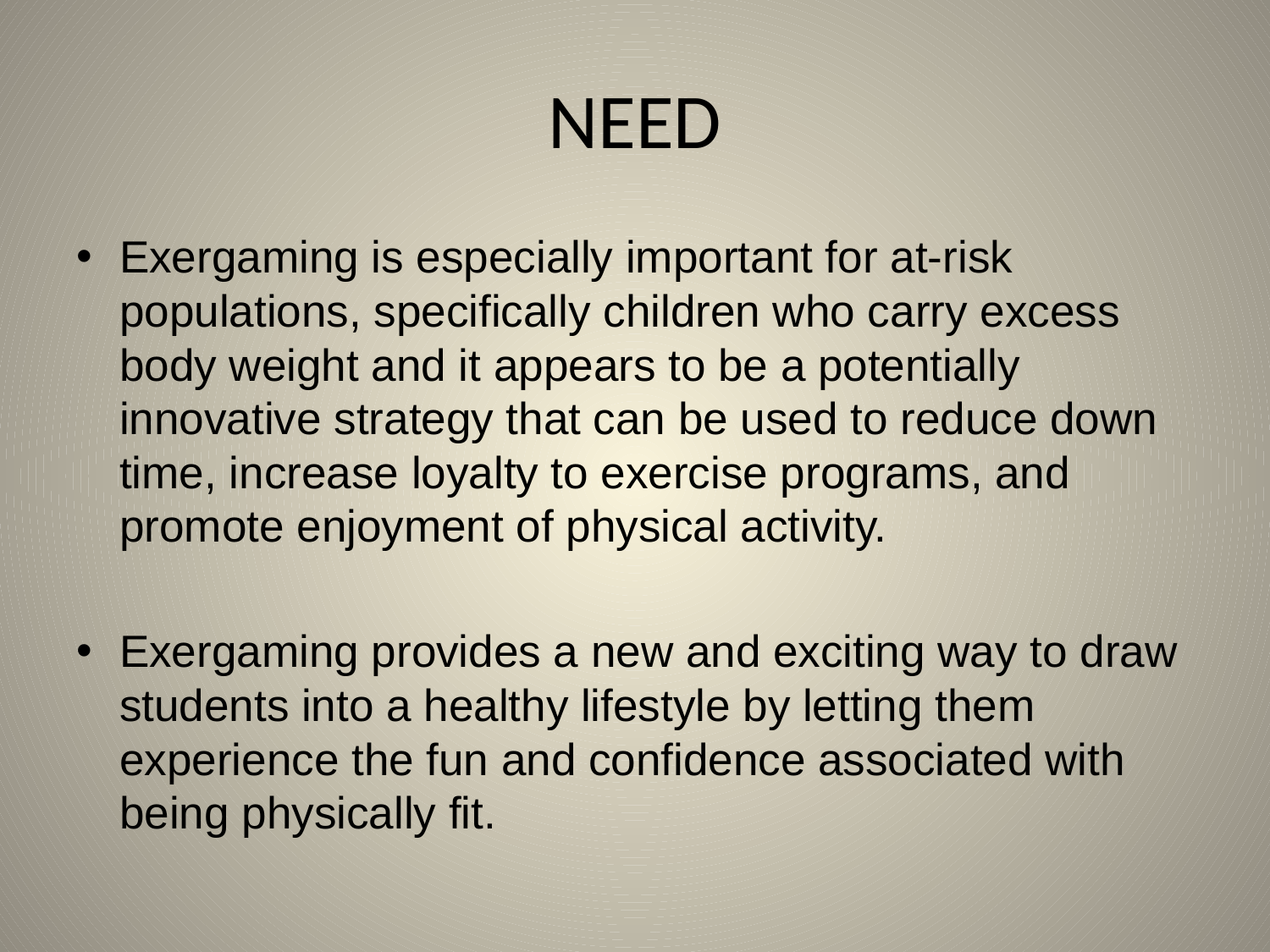

# NEED
Exergaming is especially important for at-risk populations, specifically children who carry excess body weight and it appears to be a potentially innovative strategy that can be used to reduce down time, increase loyalty to exercise programs, and promote enjoyment of physical activity.

Exergaming provides a new and exciting way to draw students into a healthy lifestyle by letting them experience the fun and confidence associated with being physically fit.